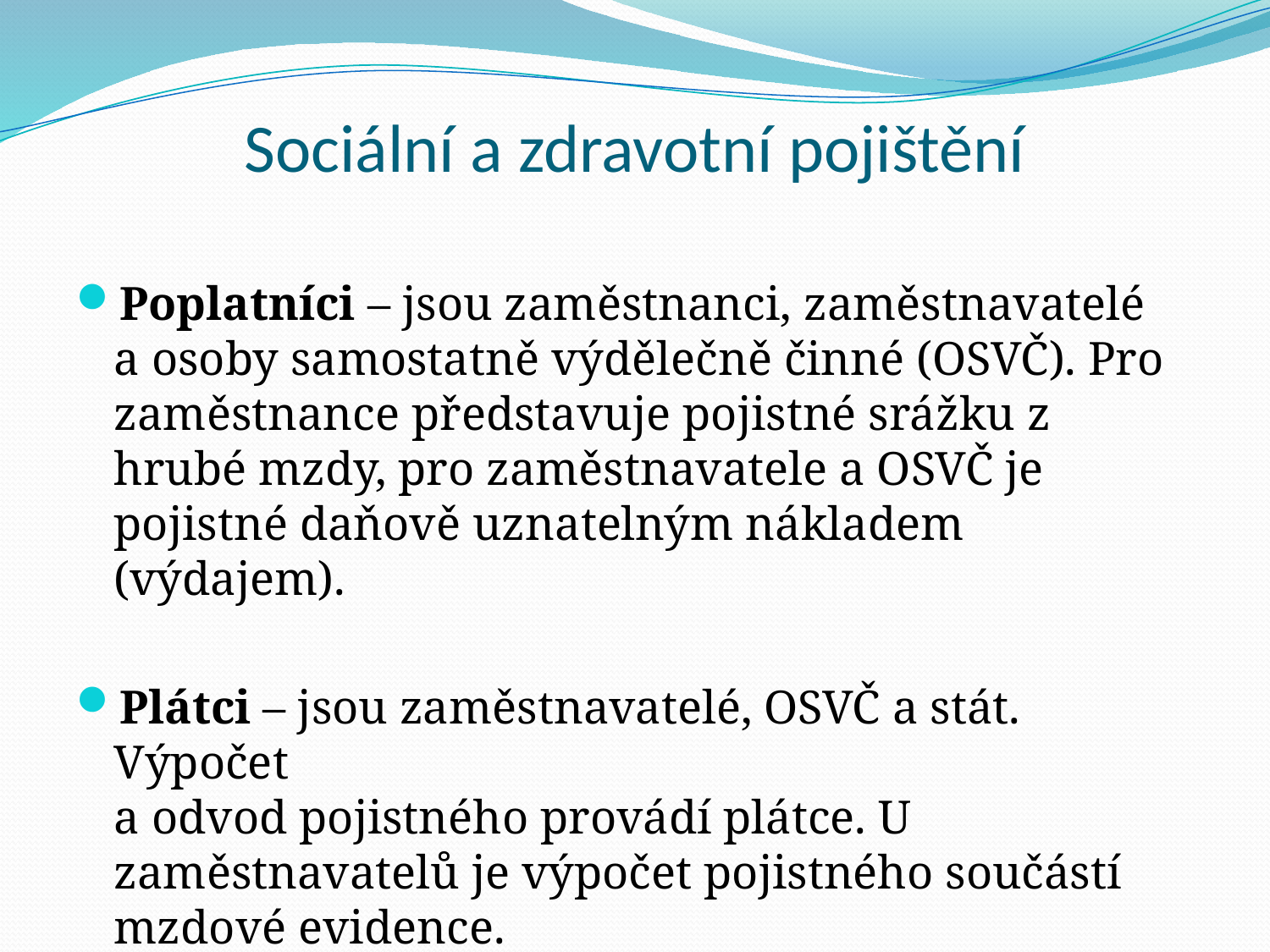

# Sociální a zdravotní pojištění
Poplatníci – jsou zaměstnanci, zaměstnavatelé
a osoby samostatně výdělečně činné (OSVČ). Pro zaměstnance představuje pojistné srážku z hrubé mzdy, pro zaměstnavatele a OSVČ je pojistné daňově uznatelným nákladem (výdajem).

Plátci – jsou zaměstnavatelé, OSVČ a stát. Výpočet
a odvod pojistného provádí plátce. U zaměstnavatelů je výpočet pojistného součástí mzdové evidence.